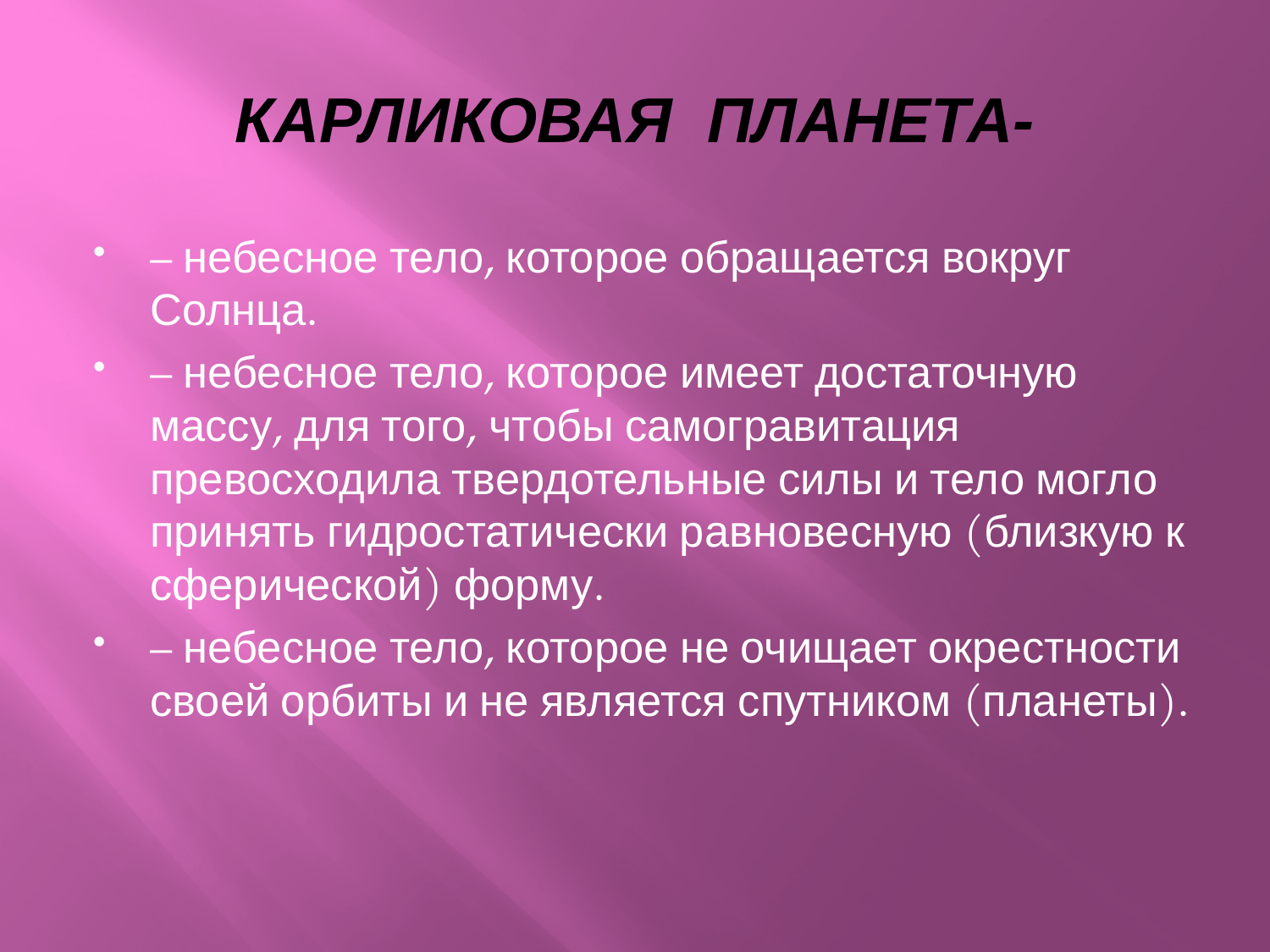

# КАРЛИКОВАЯ  ПЛАНЕТА-
– небесное тело, которое обращается вокруг
Солнца.
– небесное тело, которое имеет достаточную массу, для того, чтобы самогравитация превосходила твердотельные силы и тело могло принять гидростатически равновесную (близкую к сферической) форму.
– небесное тело, которое не очищает окрестности своей орбиты и не является спутником (планеты).